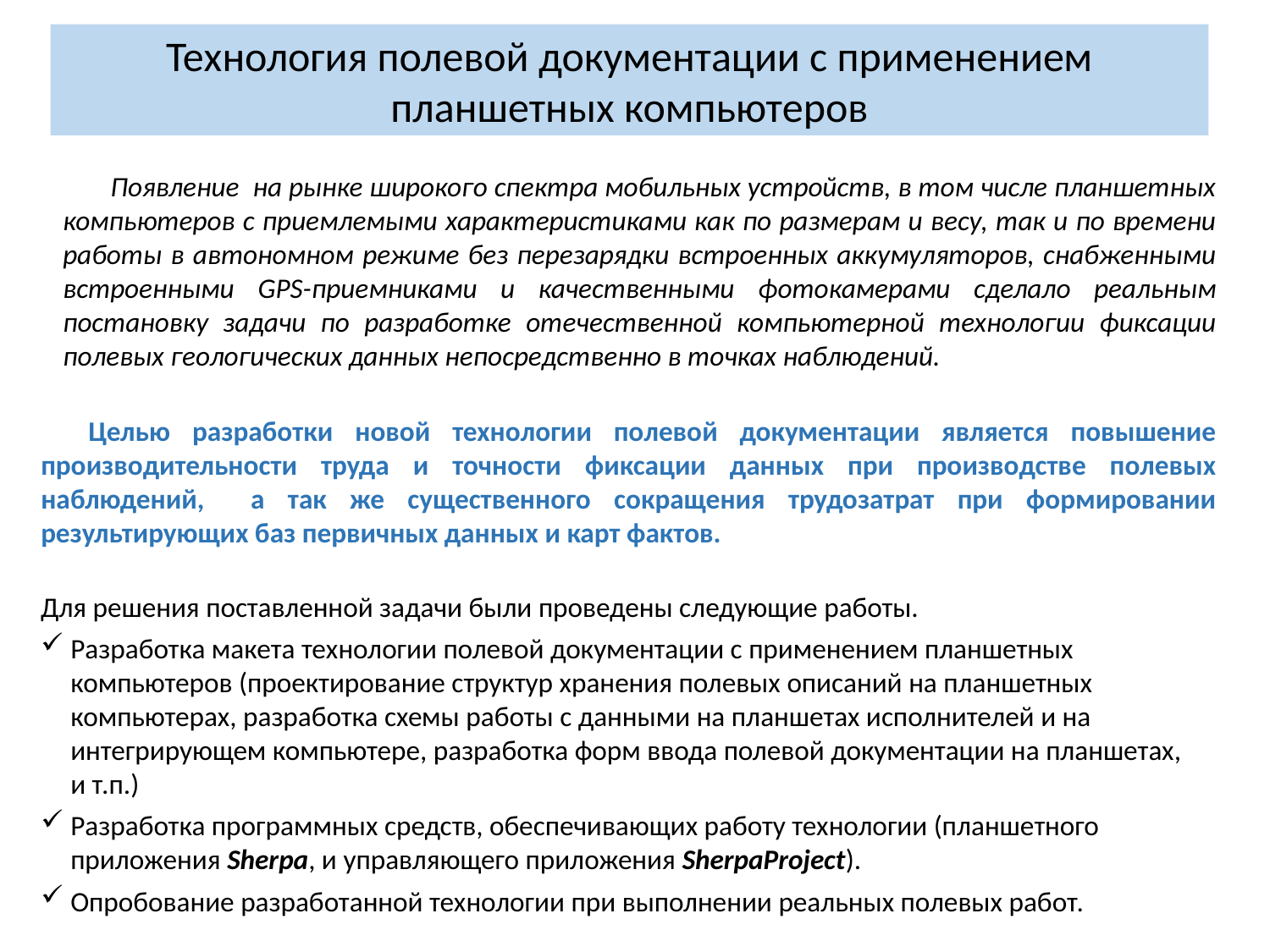

Технология полевой документации с применением планшетных компьютеров
Появление  на рынке широкого спектра мобильных устройств, в том числе планшетных компьютеров с приемлемыми характеристиками как по размерам и весу, так и по времени работы в автономном режиме без перезарядки встроенных аккумуляторов, снабженными встроенными GPS-приемниками и качественными фотокамерами сделало реальным постановку задачи по разработке отечественной компьютерной технологии фиксации полевых геологических данных непосредственно в точках наблюдений.
Целью разработки новой технологии полевой документации является повышение производительности труда и точности фиксации данных при производстве полевых наблюдений,  а так же существенного сокращения трудозатрат при формировании результирующих баз первичных данных и карт фактов.
Для решения поставленной задачи были проведены следующие работы.
Разработка макета технологии полевой документации с применением планшетных компьютеров (проектирование структур хранения полевых описаний на планшетных компьютерах, разработка схемы работы с данными на планшетах исполнителей и на интегрирующем компьютере, разработка форм ввода полевой документации на планшетах,  и т.п.)
Разработка программных средств, обеспечивающих работу технологии (планшетного приложения Sherpa, и управляющего приложения SherpaProject).
Опробование разработанной технологии при выполнении реальных полевых работ.